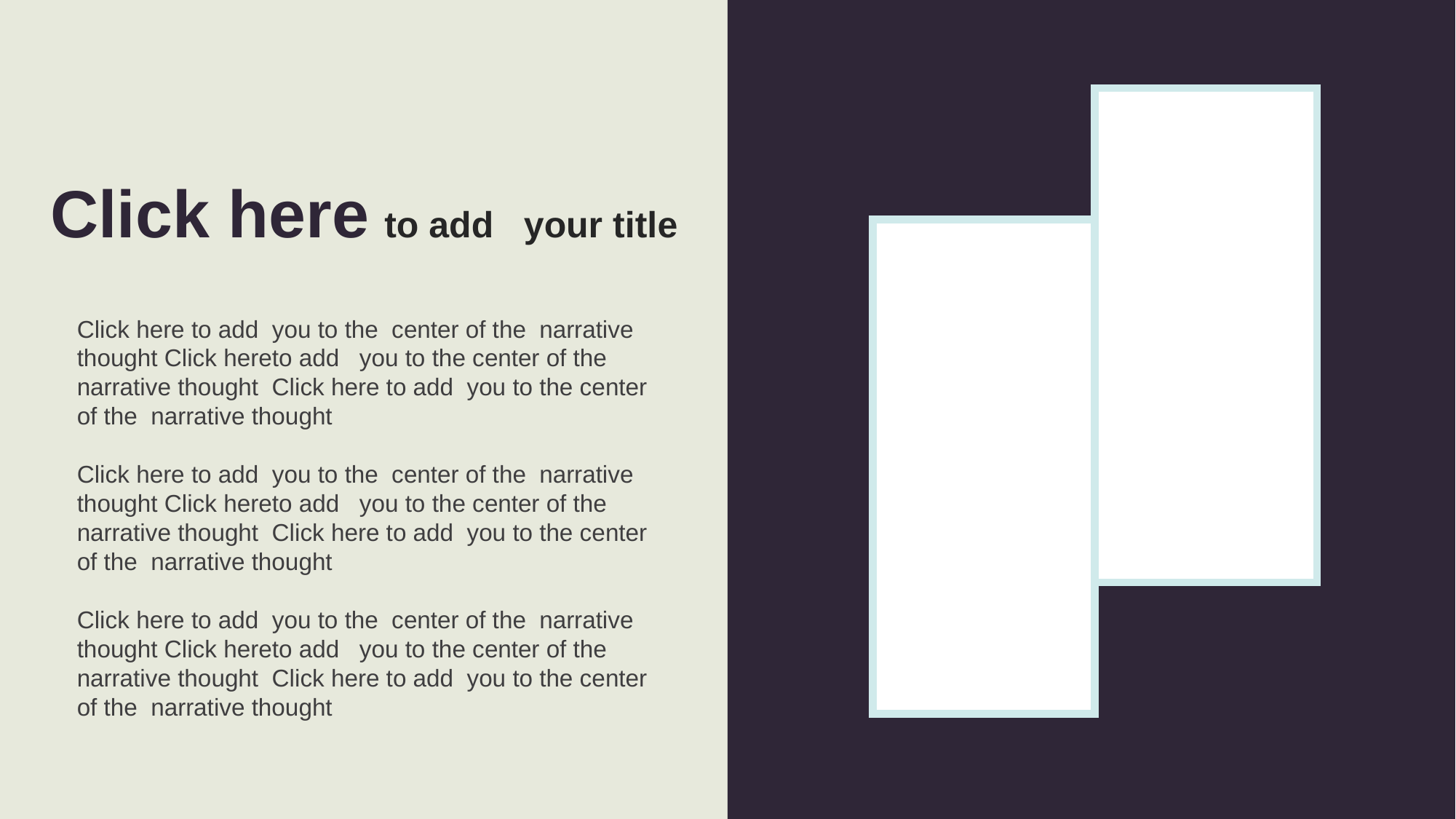

Click here to add   your title

Click here to add  you to the  center of the  narrative
thought Click hereto add   you to the center of the
narrative thought  Click here to add  you to the center
of the  narrative thought

Click here to add  you to the  center of the  narrative
thought Click hereto add   you to the center of the
narrative thought  Click here to add  you to the center
of the  narrative thought

Click here to add  you to the  center of the  narrative
thought Click hereto add   you to the center of the
narrative thought  Click here to add  you to the center
of the  narrative thought